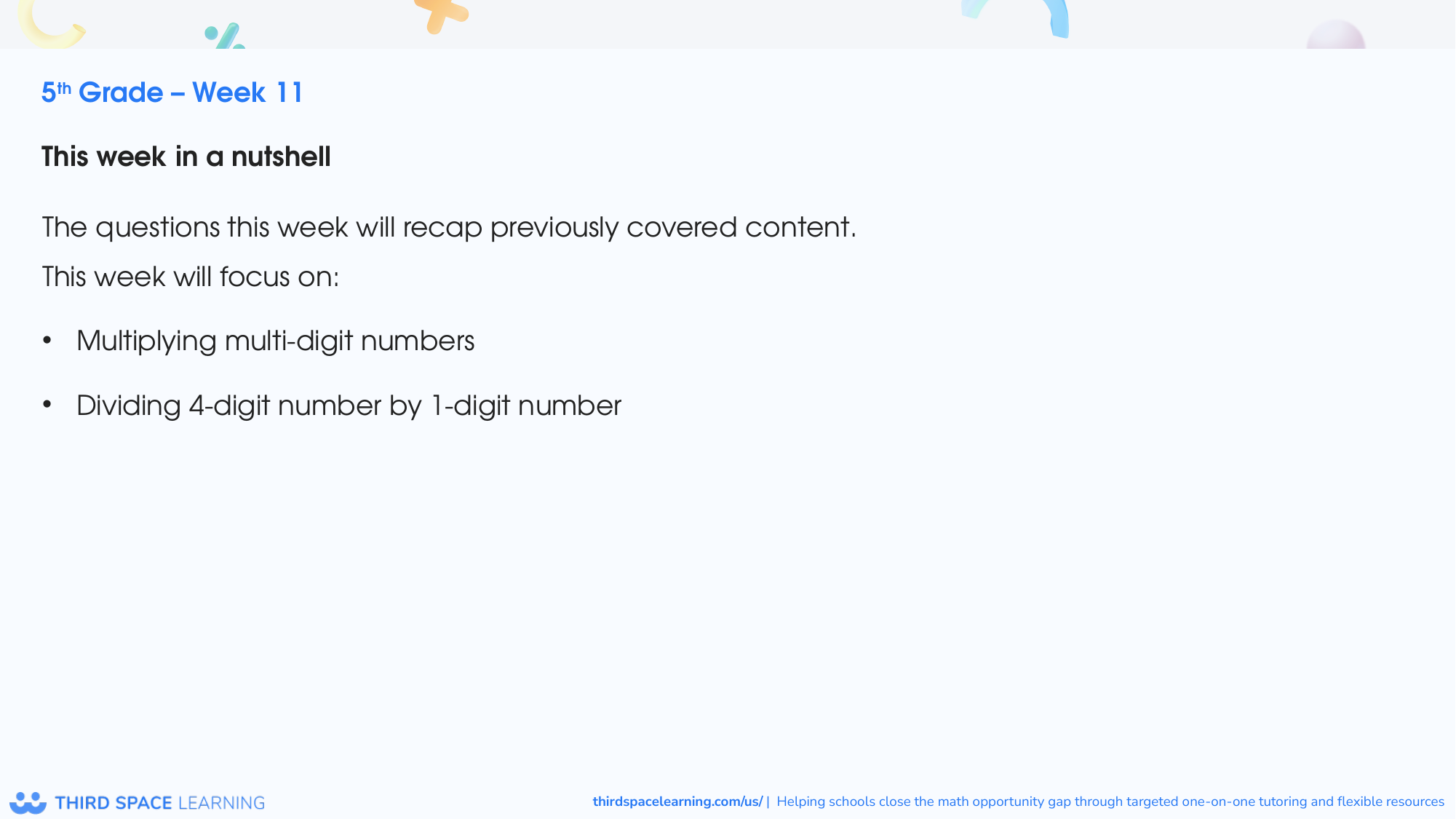

5th Grade – Week 11
This week in a nutshell
The questions this week will recap previously covered content. 
This week will focus on:
Multiplying multi-digit numbers
Dividing 4-digit number by 1-digit number